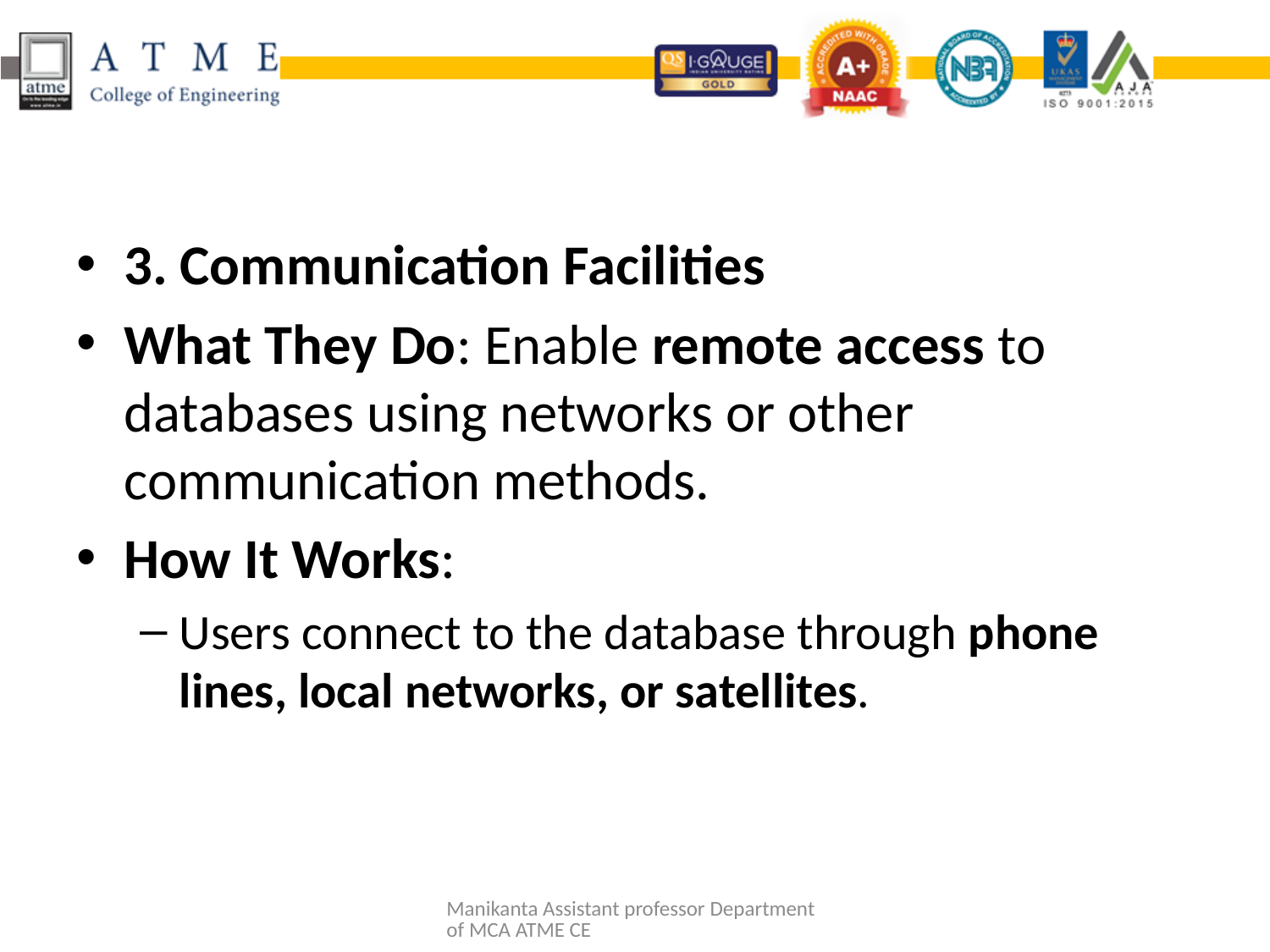

#
3. Communication Facilities
What They Do: Enable remote access to databases using networks or other communication methods.
How It Works:
Users connect to the database through phone lines, local networks, or satellites.

Manikanta Assistant professor Department of MCA ATME CE